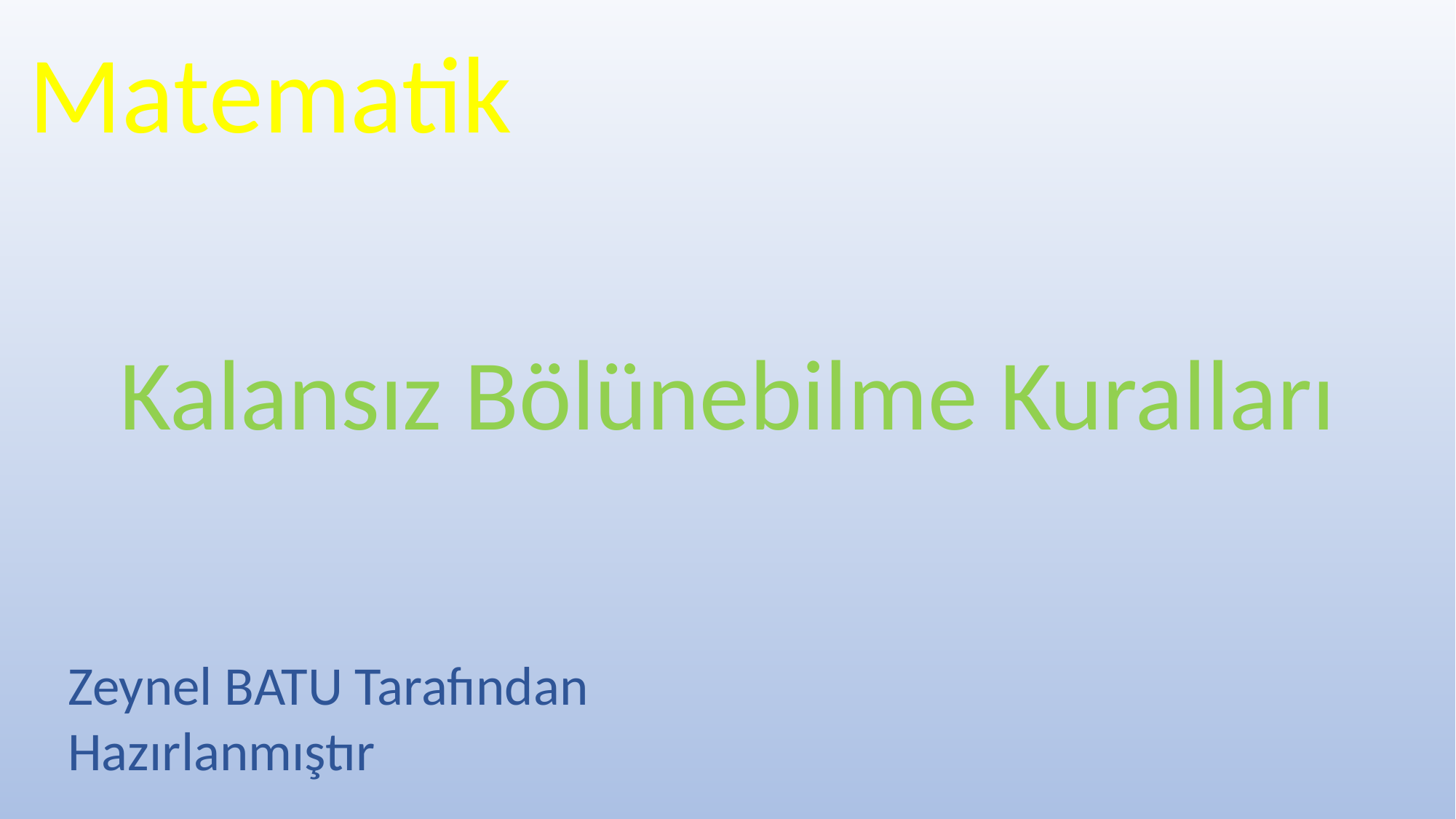

# Matematik
Kalansız Bölünebilme Kuralları
Zeynel BATU Tarafından Hazırlanmıştır